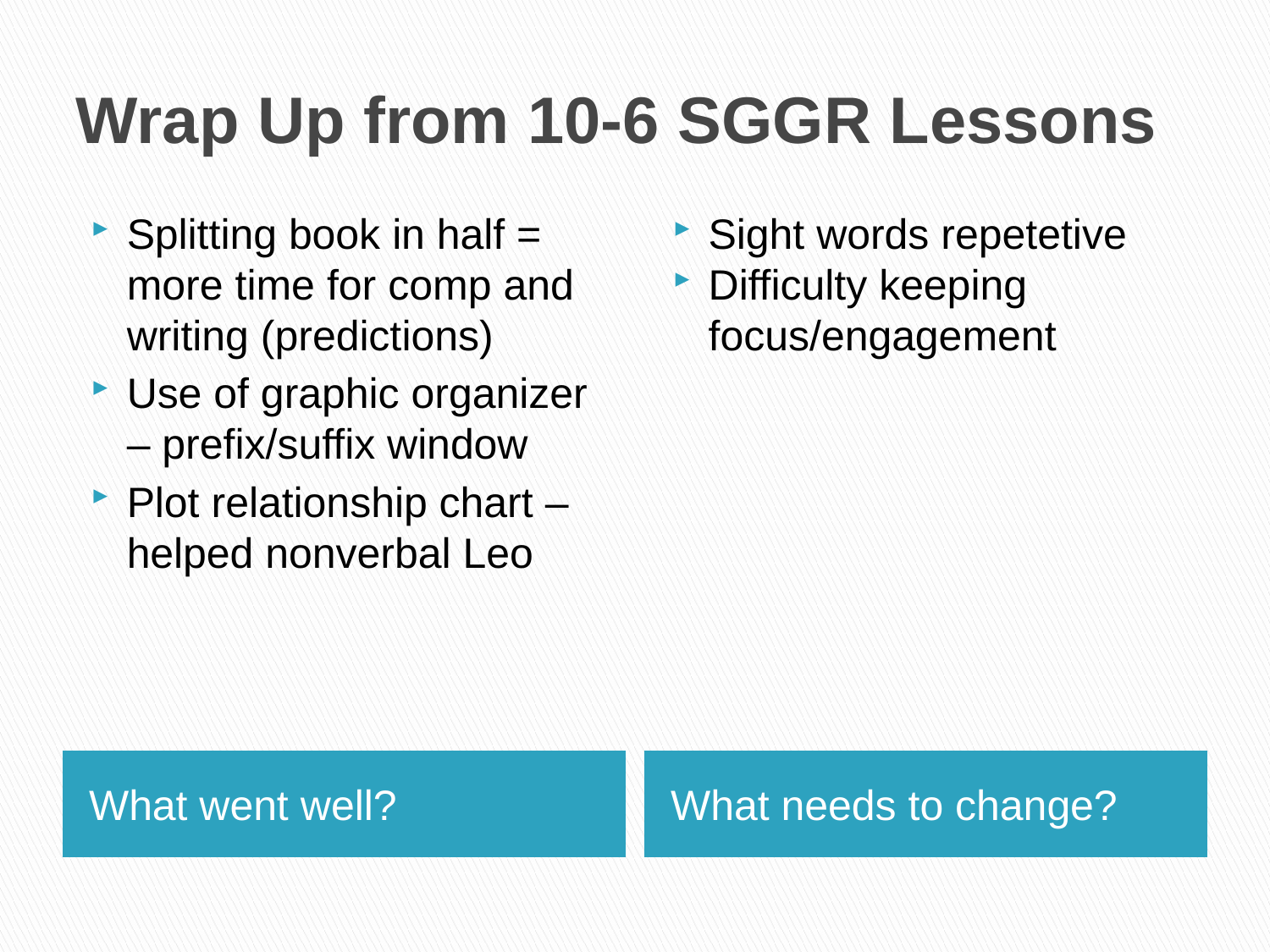

# Wrap Up from 10-6 SGGR Lessons
Splitting book in half = more time for comp and writing (predictions)
Use of graphic organizer – prefix/suffix window
Plot relationship chart – helped nonverbal Leo

Sight words repetetive
Difficulty keeping focus/engagement
What went well?
What needs to change?